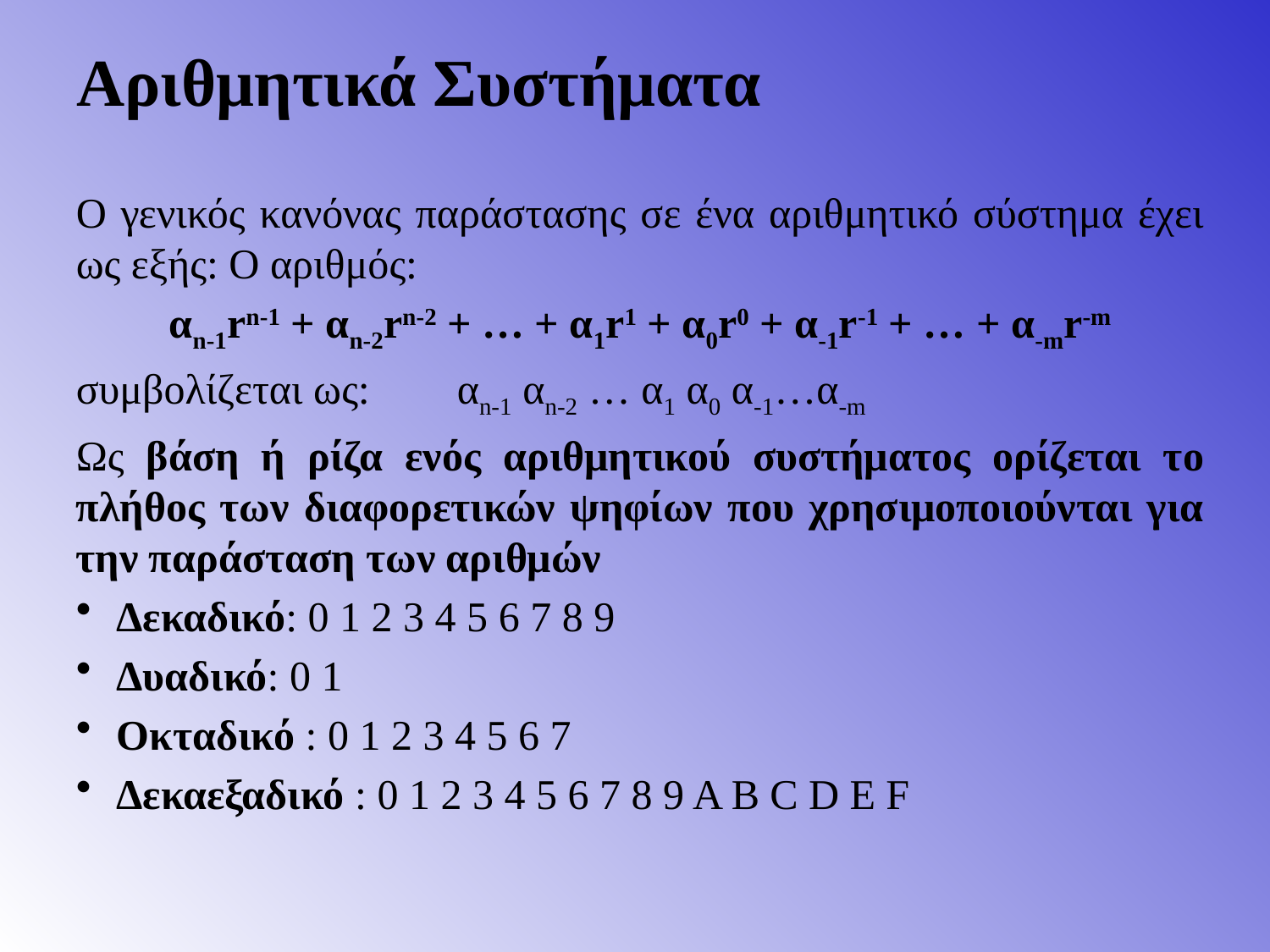

Αριθμητικά Συστήματα
Ο γενικός κανόνας παράστασης σε ένα αριθμητικό σύστημα έχει ως εξής: Ο αριθμός:
αn-1rn-1 + αn-2rn-2 + … + α1r1 + α0r0 + α-1r-1 + … + α-mr-m
συμβολίζεται ως:	αn-1 αn-2 … α1 α0 α-1…α-m
Ως βάση ή ρίζα ενός αριθμητικού συστήματος ορίζεται το πλήθος των διαφορετικών ψηφίων που χρησιμοποιούνται για την παράσταση των αριθμών
 Δεκαδικό: 0 1 2 3 4 5 6 7 8 9
 Δυαδικό: 0 1
 Οκταδικό : 0 1 2 3 4 5 6 7
 Δεκαεξαδικό : 0 1 2 3 4 5 6 7 8 9 Α Β C D E F